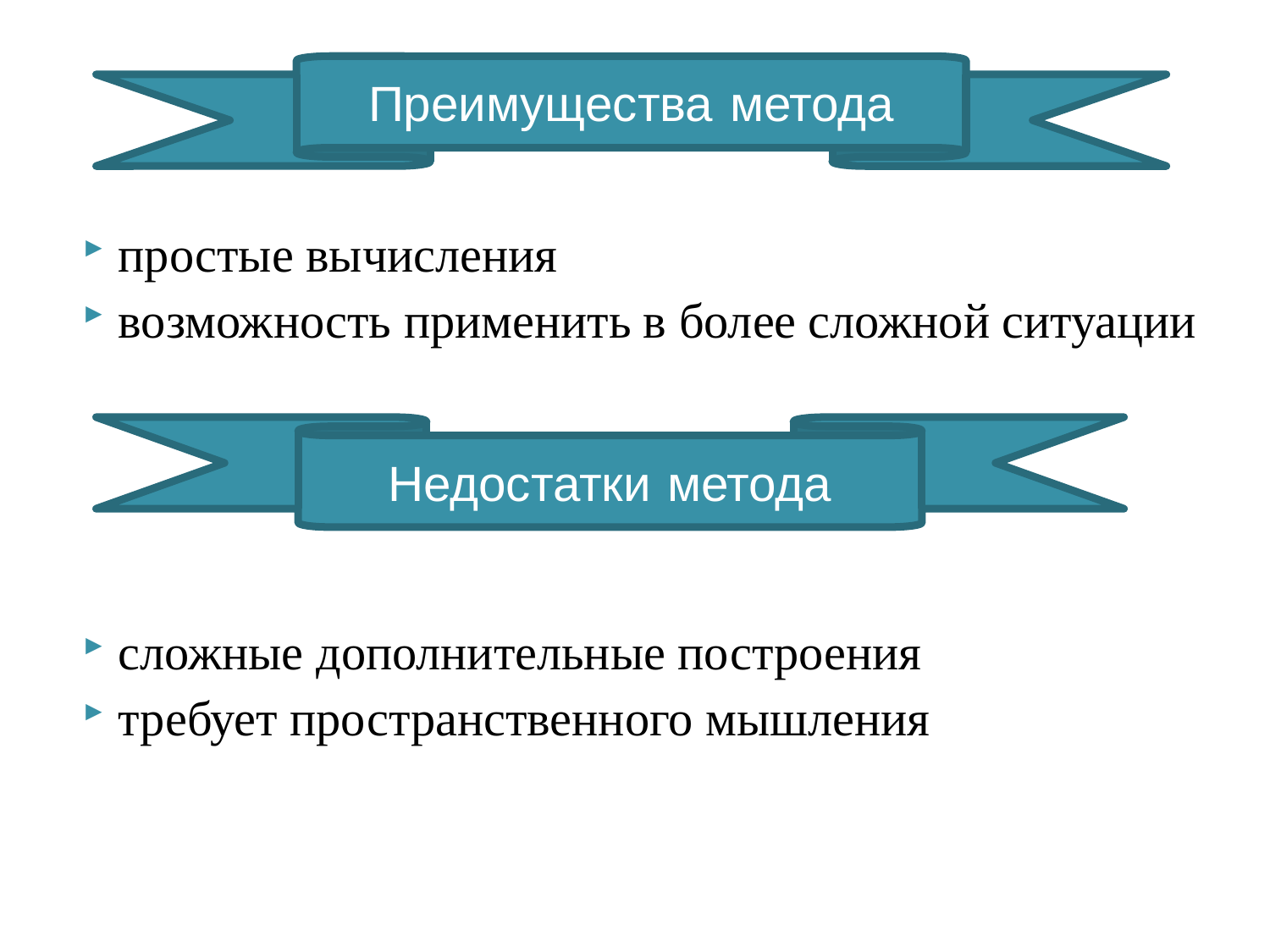

Преимущества метода
простые вычисления
возможность применить в более сложной ситуации

сложные дополнительные построения
требует пространственного мышления

Недостатки метода